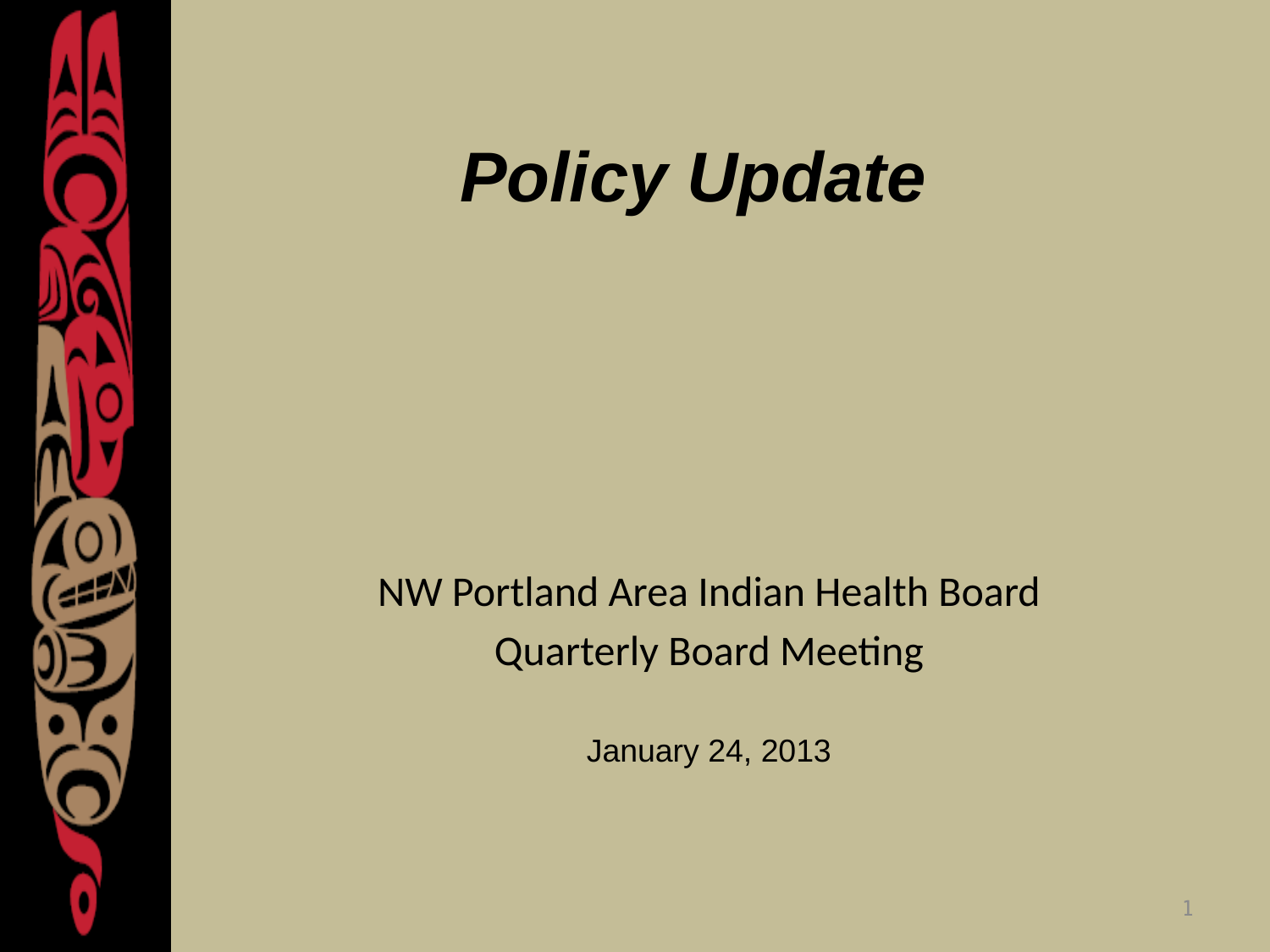

# Policy Update
NW Portland Area Indian Health Board
Quarterly Board Meeting

January 24, 2013

1